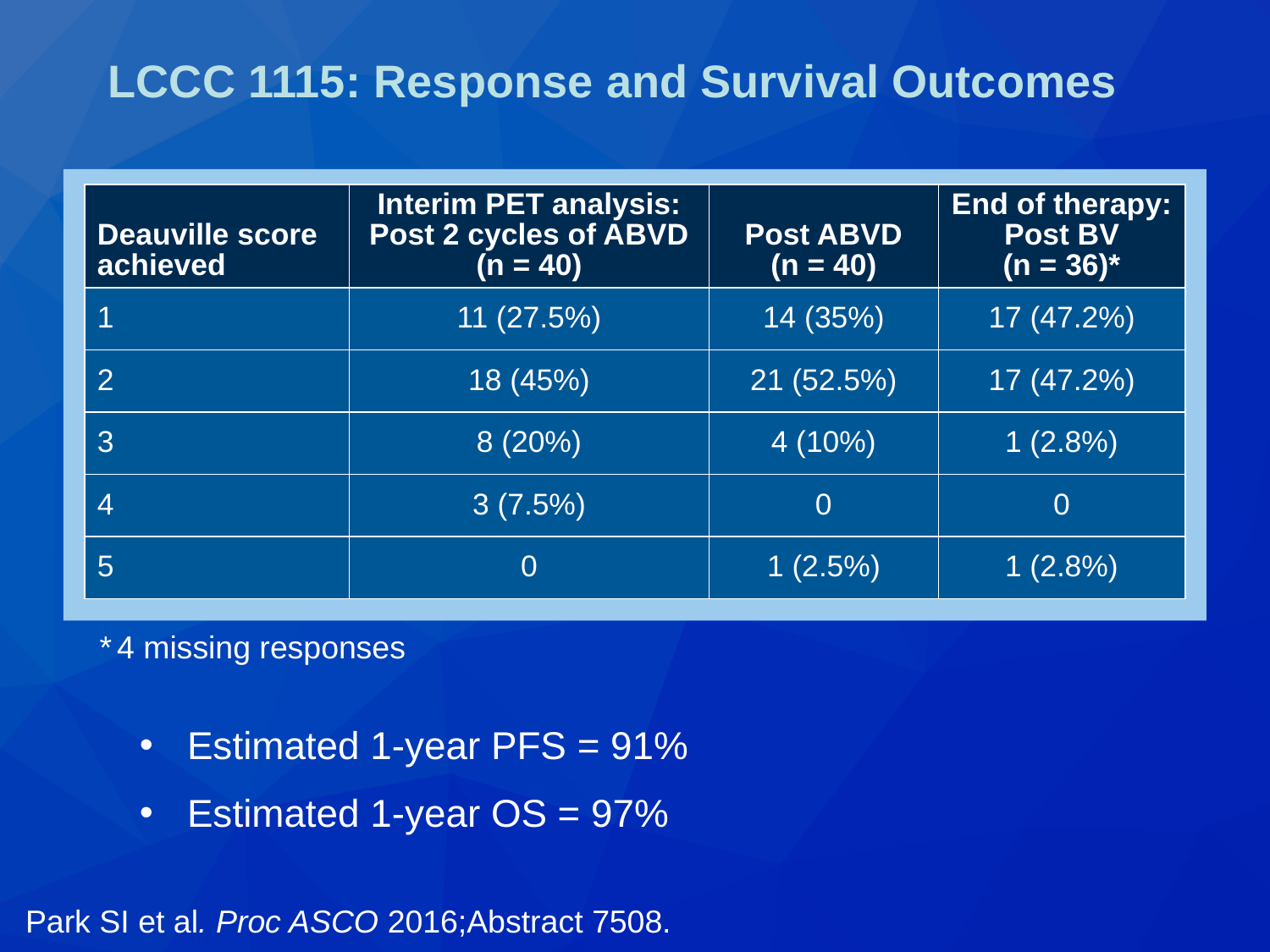

# LCCC 1115: Response and Survival Outcomes

| Deauville score achieved | Interim PET analysis: Post 2 cycles of ABVD (n = 40) | Post ABVD (n = 40) | End of therapy: Post BV (n = 36)\* |
| --- | --- | --- | --- |
| 1 | 11 (27.5%) | 14 (35%) | 17 (47.2%) |
| 2 | 18 (45%) | 21 (52.5%) | 17 (47.2%) |
| 3 | 8 (20%) | 4 (10%) | 1 (2.8%) |
| 4 | 3 (7.5%) | 0 | 0 |
| 5 | 0 | 1 (2.5%) | 1 (2.8%) |
* 4 missing responses
Estimated 1-year PFS = 91%
Estimated 1-year OS = 97%
Park SI et al. Proc ASCO 2016;Abstract 7508.